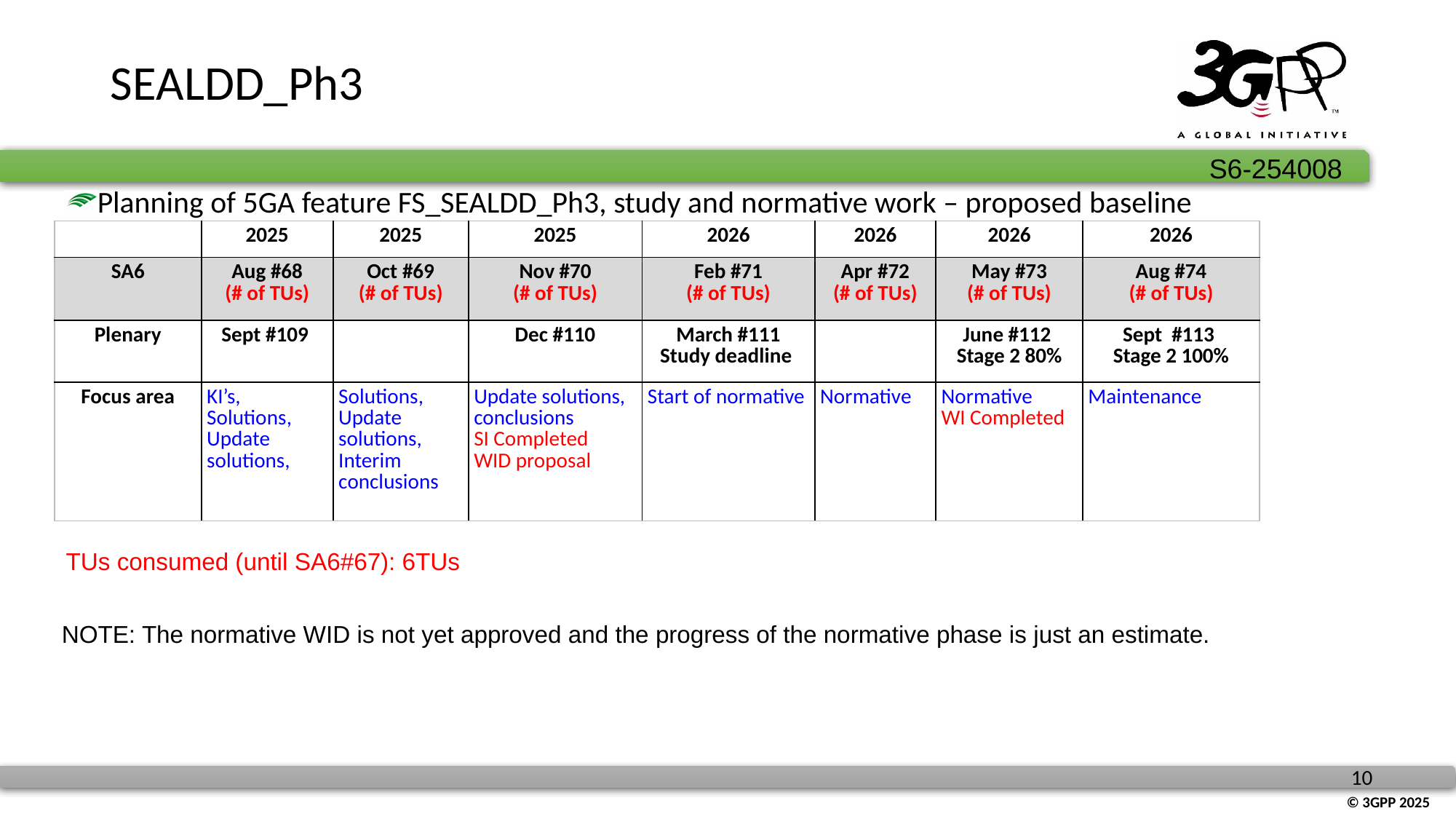

# SEALDD_Ph3
Planning of 5GA feature FS_SEALDD_Ph3, study and normative work – proposed baseline
|  | 2025 | 2025 | 2025 | 2026 | 2026 | 2026 | 2026 |
| --- | --- | --- | --- | --- | --- | --- | --- |
| SA6 | Aug #68 (# of TUs) | Oct #69 (# of TUs) | Nov #70 (# of TUs) | Feb #71 (# of TUs) | Apr #72 (# of TUs) | May #73 (# of TUs) | Aug #74 (# of TUs) |
| Plenary | Sept #109 |  | Dec #110 | March #111 Study deadline |  | June #112  Stage 2 80% | Sept #113  Stage 2 100% |
| Focus area | KI’s, Solutions, Update solutions, | Solutions, Update solutions, Interim conclusions | Update solutions, conclusions SI Completed WID proposal | Start of normative | Normative | Normative WI Completed | Maintenance |
TUs consumed (until SA6#67): 6TUs
NOTE: The normative WID is not yet approved and the progress of the normative phase is just an estimate.